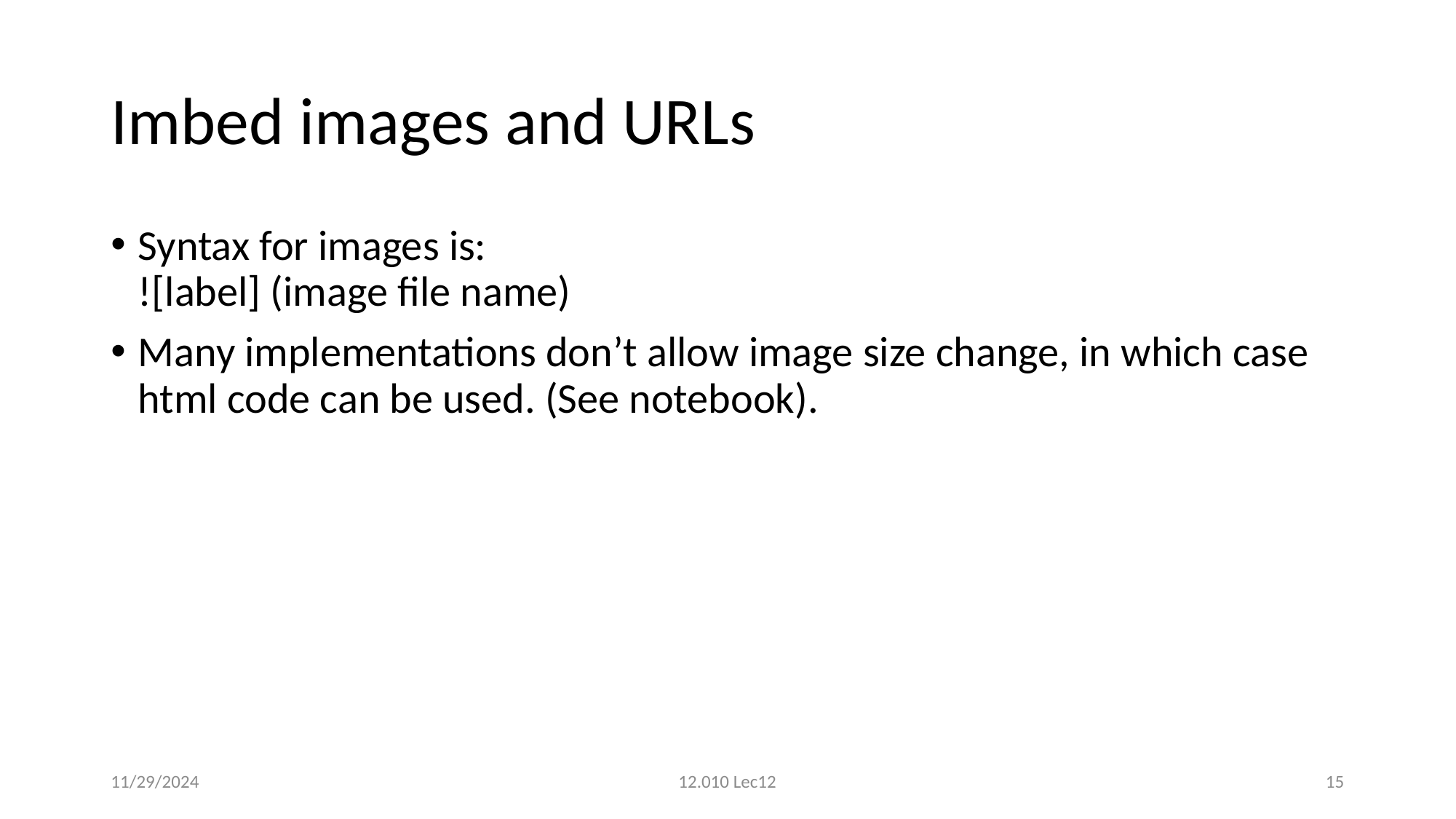

# Imbed images and URLs
Syntax for images is:
![label] (image file name)
Many implementations don’t allow image size change, in which case html code can be used. (See notebook).
11/29/2024
12.010 Lec12
15